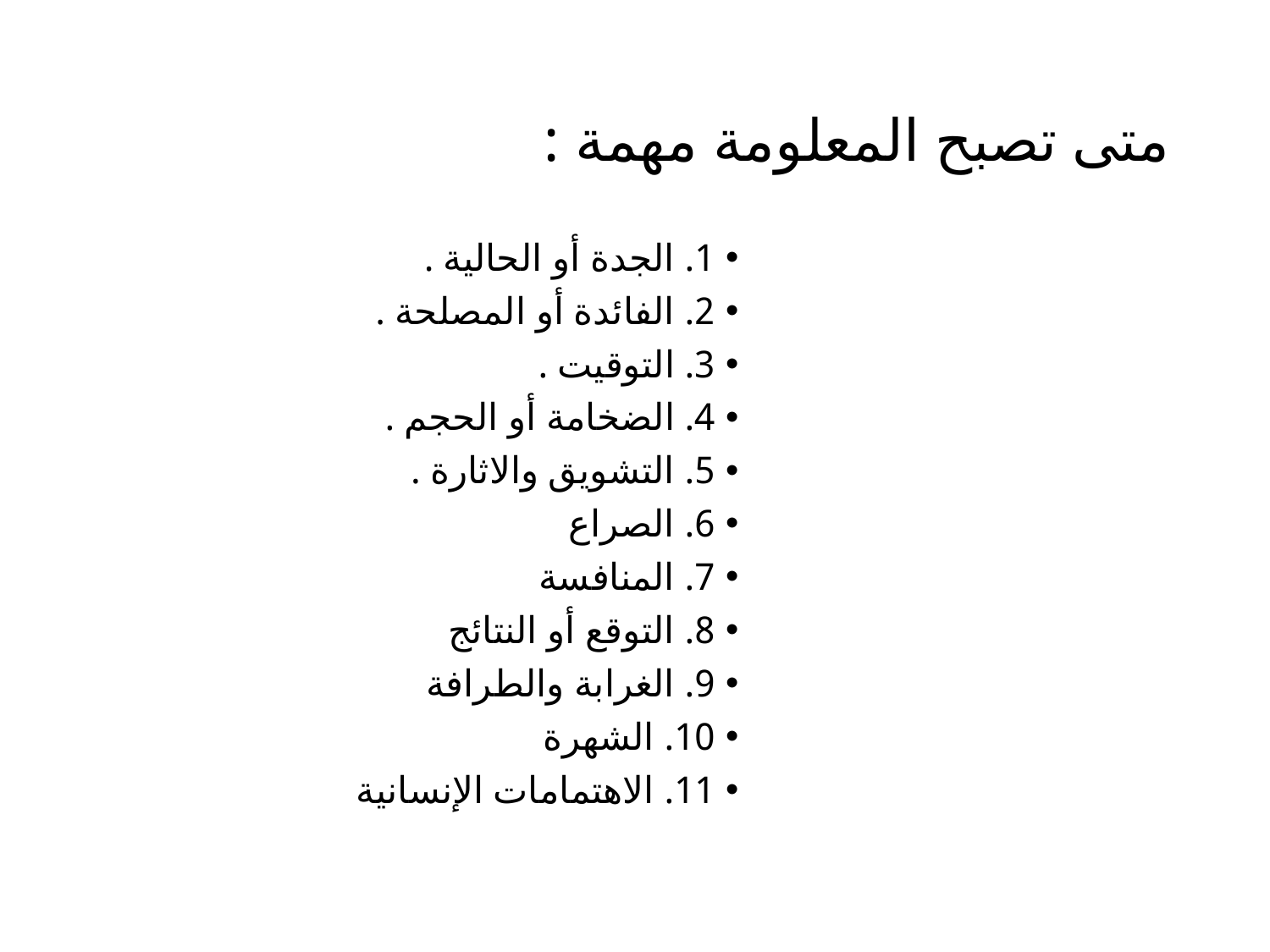

# متى تصبح المعلومة مهمة :
1. الجدة أو الحالية .
2. الفائدة أو المصلحة .
3. التوقيت .
4. الضخامة أو الحجم .
5. التشويق والاثارة .
6. الصراع
7. المنافسة
8. التوقع أو النتائج
9. الغرابة والطرافة
10. الشهرة
11. الاهتمامات الإنسانية